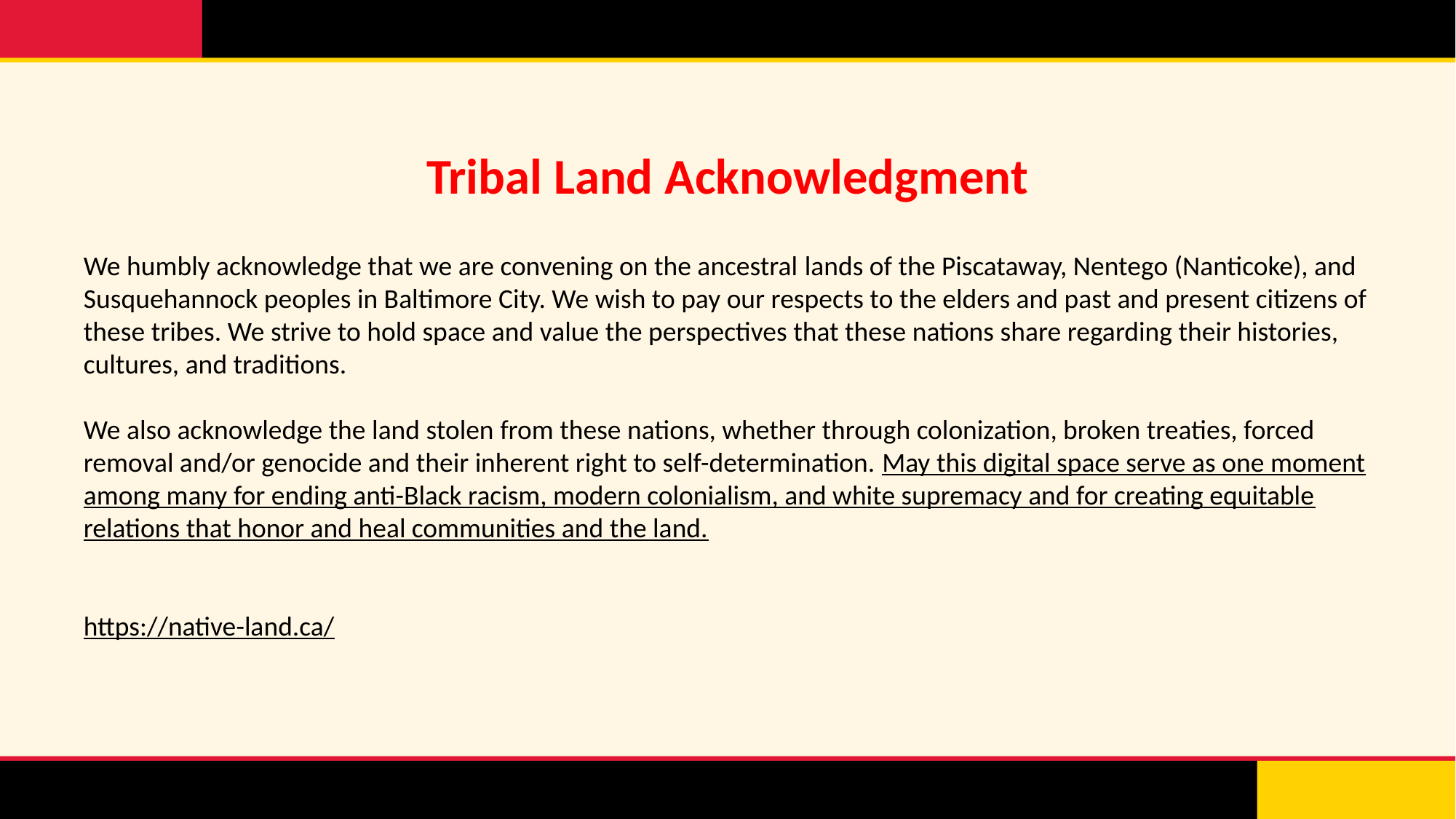

# Tribal Land Acknowledgment
We humbly acknowledge that we are convening on the ancestral lands of the Piscataway, Nentego (Nanticoke), and Susquehannock peoples in Baltimore City. We wish to pay our respects to the elders and past and present citizens of these tribes. We strive to hold space and value the perspectives that these nations share regarding their histories, cultures, and traditions.

We also acknowledge the land stolen from these nations, whether through colonization, broken treaties, forced removal and/or genocide and their inherent right to self-determination. May this digital space serve as one moment among many for ending anti-Black racism, modern colonialism, and white supremacy and for creating equitable relations that honor and heal communities and the land.

https://native-land.ca/